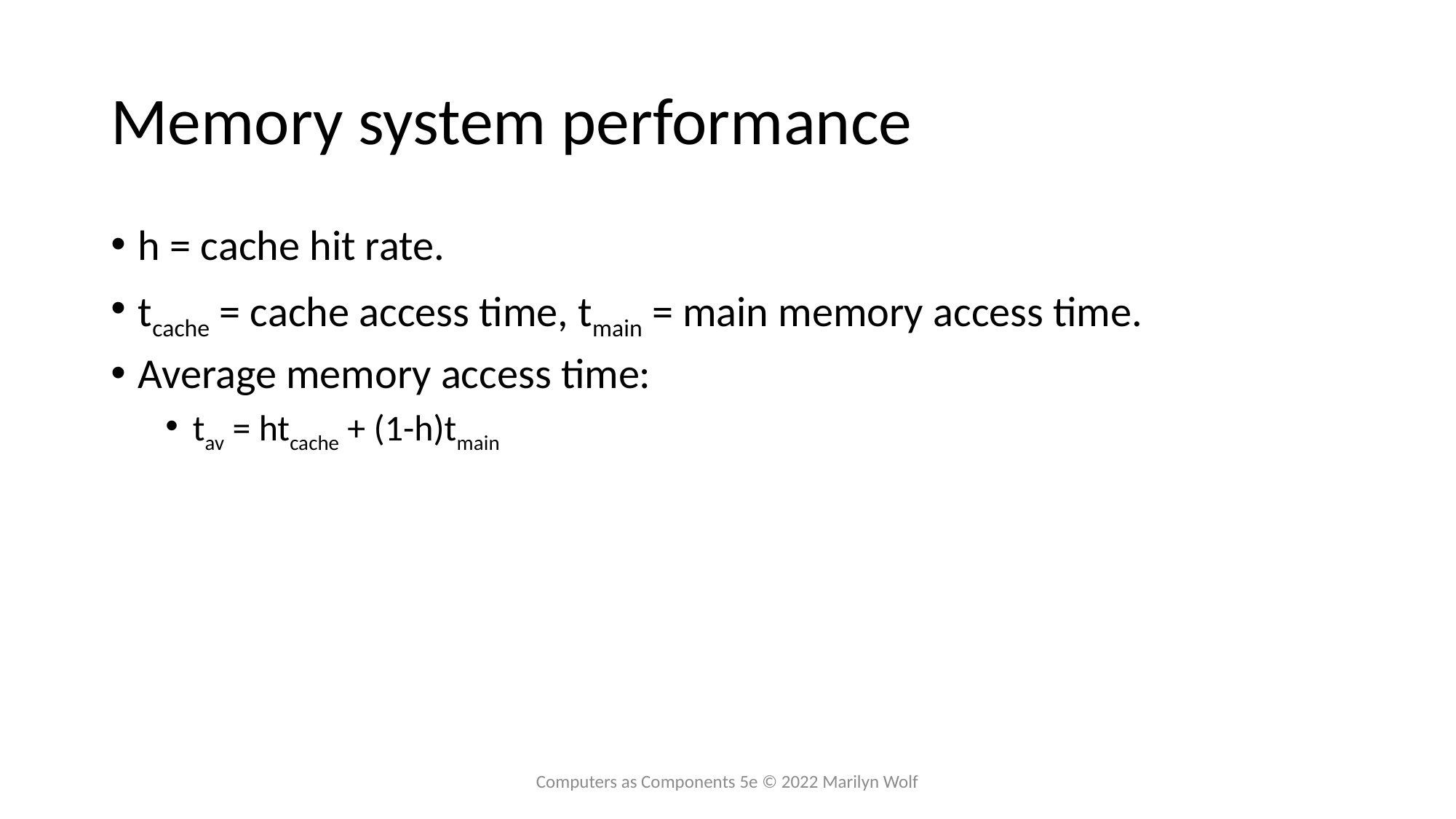

# Memory system performance
h = cache hit rate.
tcache = cache access time, tmain = main memory access time.
Average memory access time:
tav = htcache + (1-h)tmain

Computers as Components 5e © 2022 Marilyn Wolf